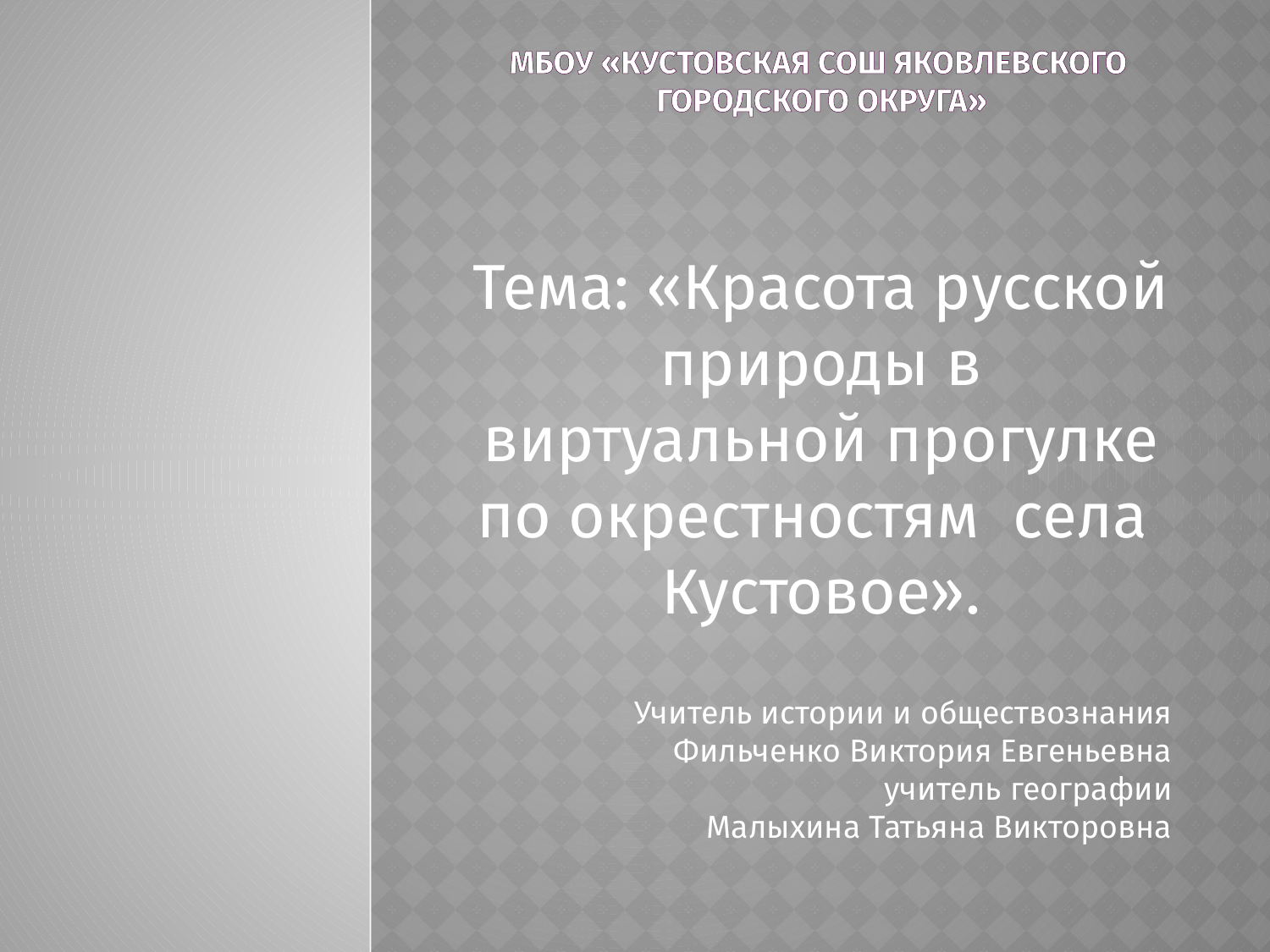

# МБОУ «Кустовская СОШ Яковлевского городского округа»
Тема: «Красота русской природы в виртуальной прогулке по окрестностям  села  Кустовое».
Учитель истории и обществознания
Фильченко Виктория Евгеньевна
учитель географии
 Малыхина Татьяна Викторовна